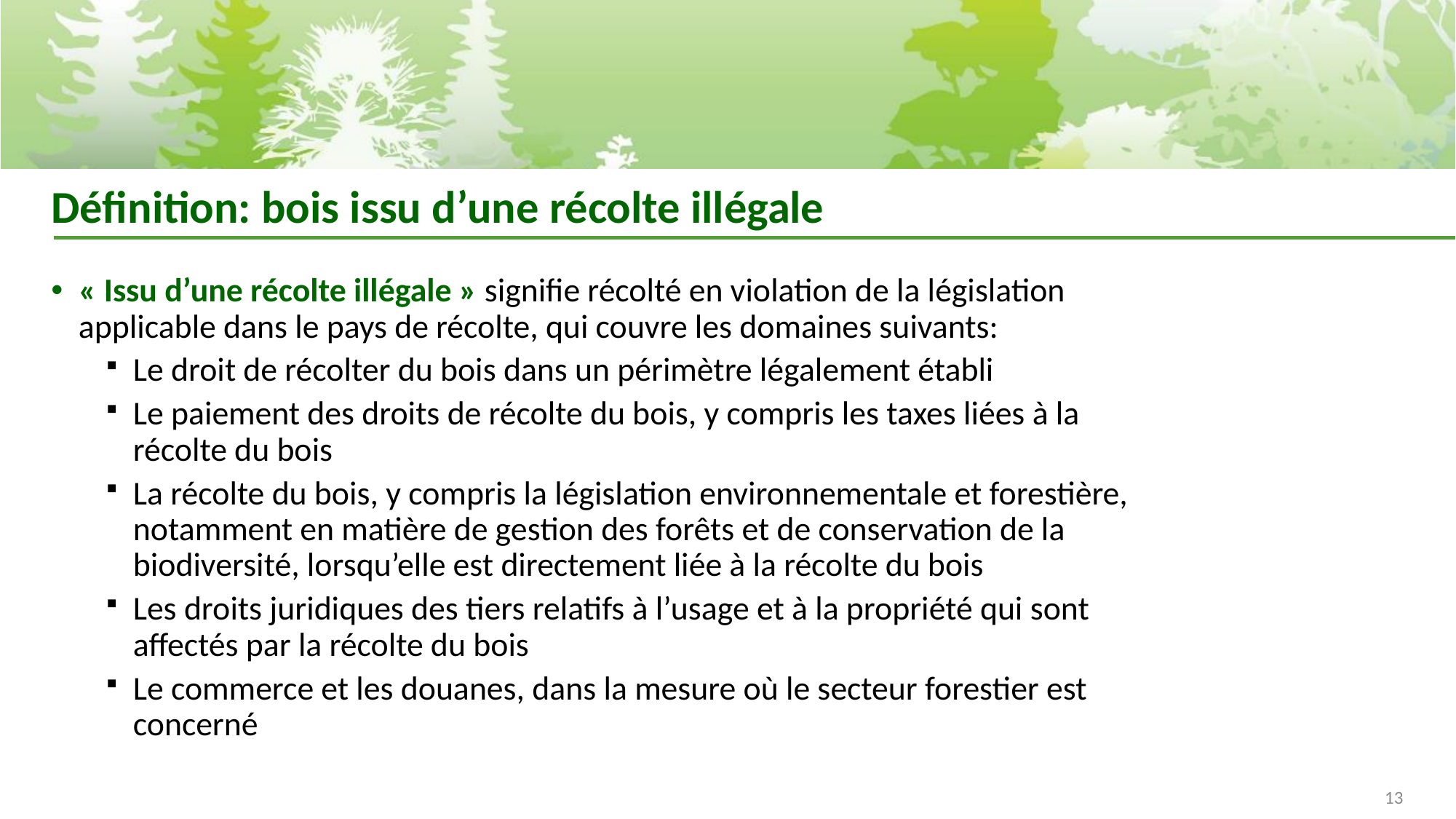

# Définition: bois issu d’une récolte illégale
« Issu d’une récolte illégale » signifie récolté en violation de la législation applicable dans le pays de récolte, qui couvre les domaines suivants:
Le droit de récolter du bois dans un périmètre légalement établi
Le paiement des droits de récolte du bois, y compris les taxes liées à la récolte du bois
La récolte du bois, y compris la législation environnementale et forestière, notamment en matière de gestion des forêts et de conservation de la biodiversité, lorsqu’elle est directement liée à la récolte du bois
Les droits juridiques des tiers relatifs à l’usage et à la propriété qui sont affectés par la récolte du bois
Le commerce et les douanes, dans la mesure où le secteur forestier est concerné
13